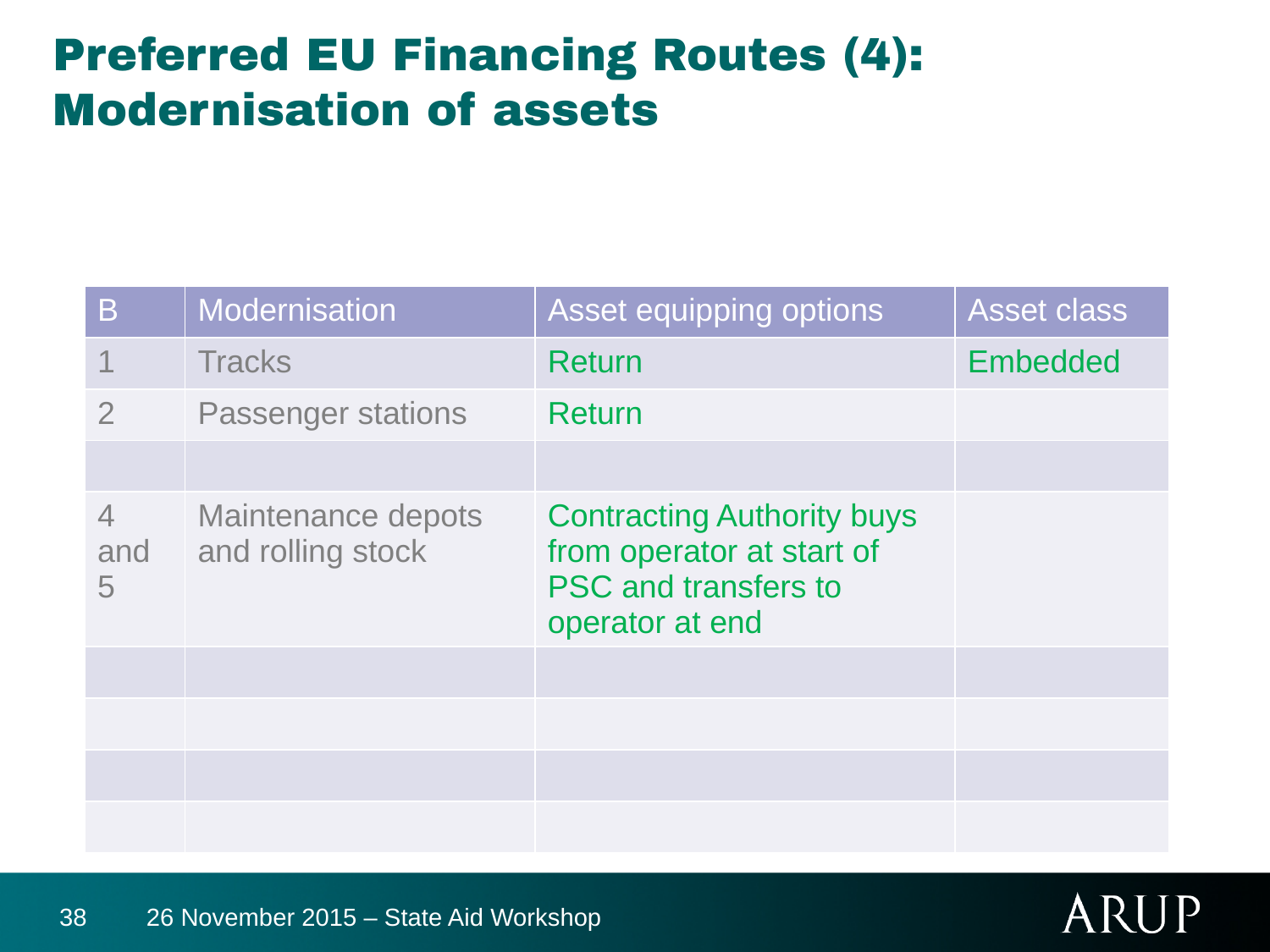

# Preferred EU Financing Routes (4): Modernisation of assets
| B | Modernisation | Asset equipping options | Asset class |
| --- | --- | --- | --- |
| 1 | Tracks | Return | Embedded |
| 2 | Passenger stations | Return |  |
|  |  |  |  |
| 4 and 5 | Maintenance depots and rolling stock | Contracting Authority buys from operator at start of PSC and transfers to operator at end |  |
|  |  |  |  |
|  |  |  |  |
|  |  |  |  |
|  |  |  |  |
38
26 November 2015 – State Aid Workshop